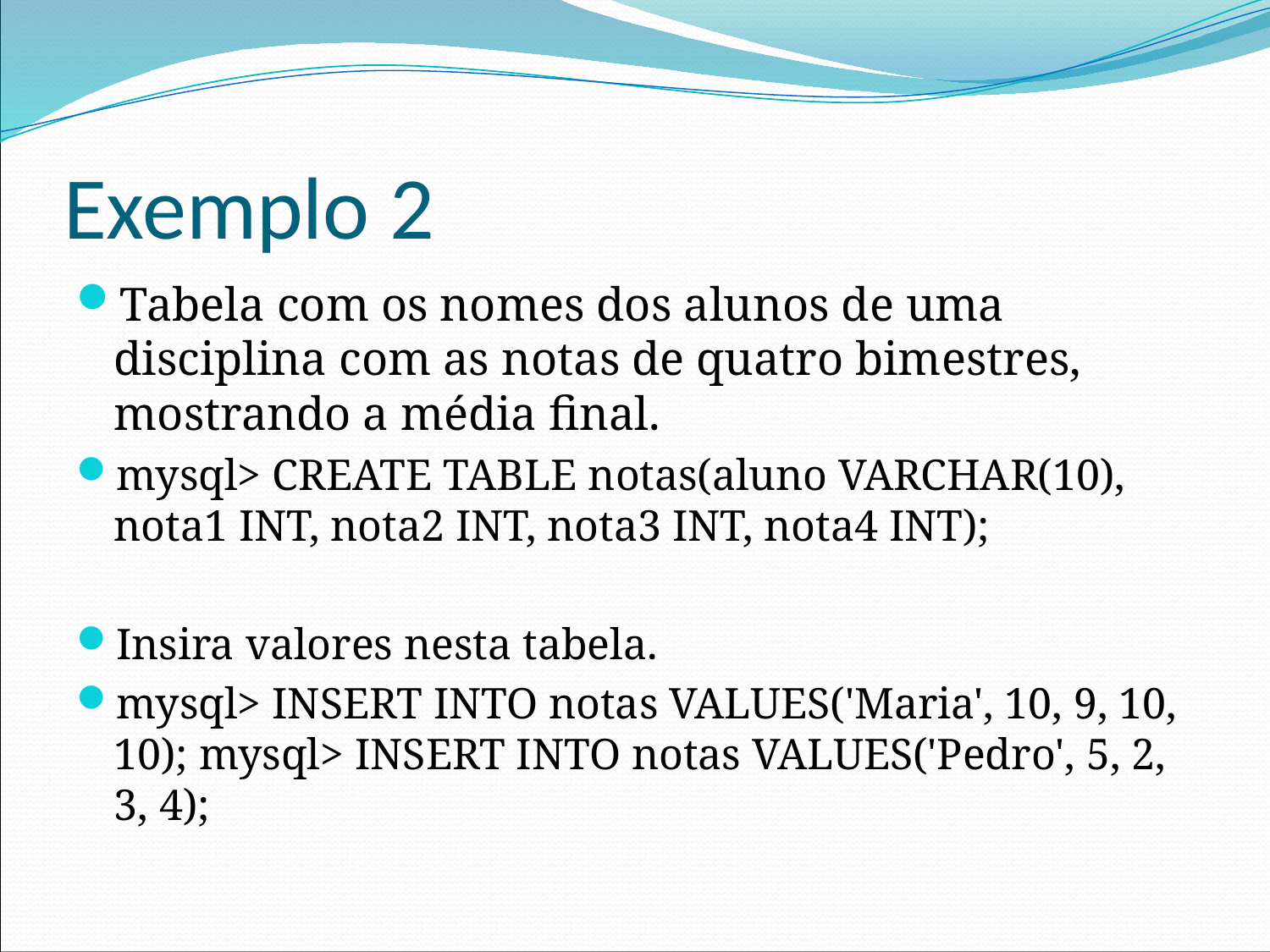

# Exemplo 2
Tabela com os nomes dos alunos de uma disciplina com as notas de quatro bimestres, mostrando a média final.
mysql> CREATE TABLE notas(aluno VARCHAR(10), nota1 INT, nota2 INT, nota3 INT, nota4 INT);

Insira valores nesta tabela.
mysql> INSERT INTO notas VALUES('Maria', 10, 9, 10, 10); mysql> INSERT INTO notas VALUES('Pedro', 5, 2, 3, 4);